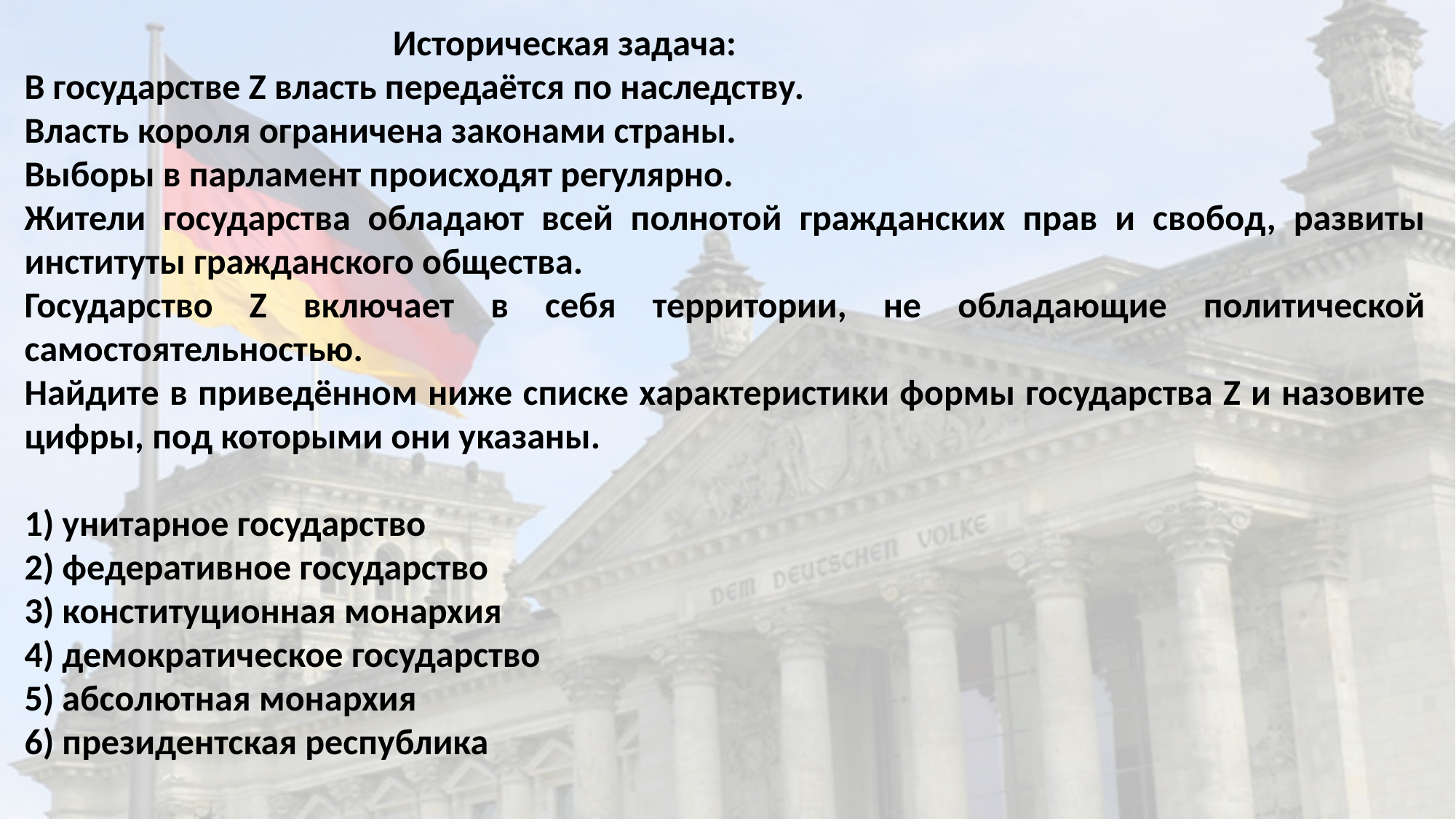

Историческая задача:
В государстве Z власть передаётся по наследству.
Власть короля ограничена законами страны.
Выборы в парламент происходят регулярно.
Жители государства обладают всей полнотой гражданских прав и свобод, развиты институты гражданского общества.
Государство Z включает в себя территории, не обладающие политической самостоятельностью.
Найдите в приведённом ниже списке характеристики формы государства Z и назовите цифры, под которыми они указаны.

1) унитарное государство
2) федеративное государство
3) конституционная монархия
4) демократическое государство
5) абсолютная монархия
6) президентская республика